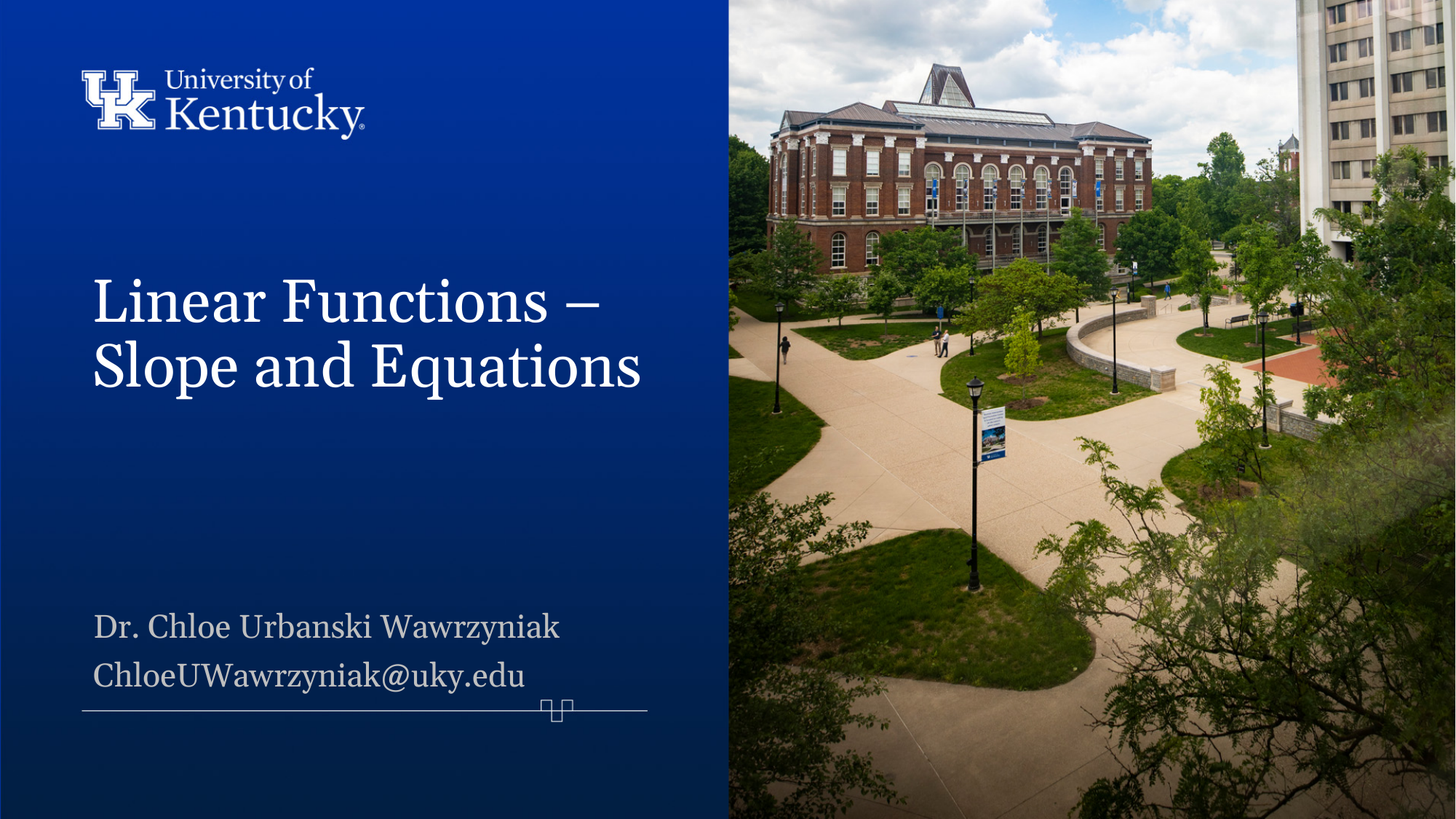

# Linear Functions – Slope and Equations
Dr. Chloe Urbanski Wawrzyniak
ChloeUWawrzyniak@uky.edu